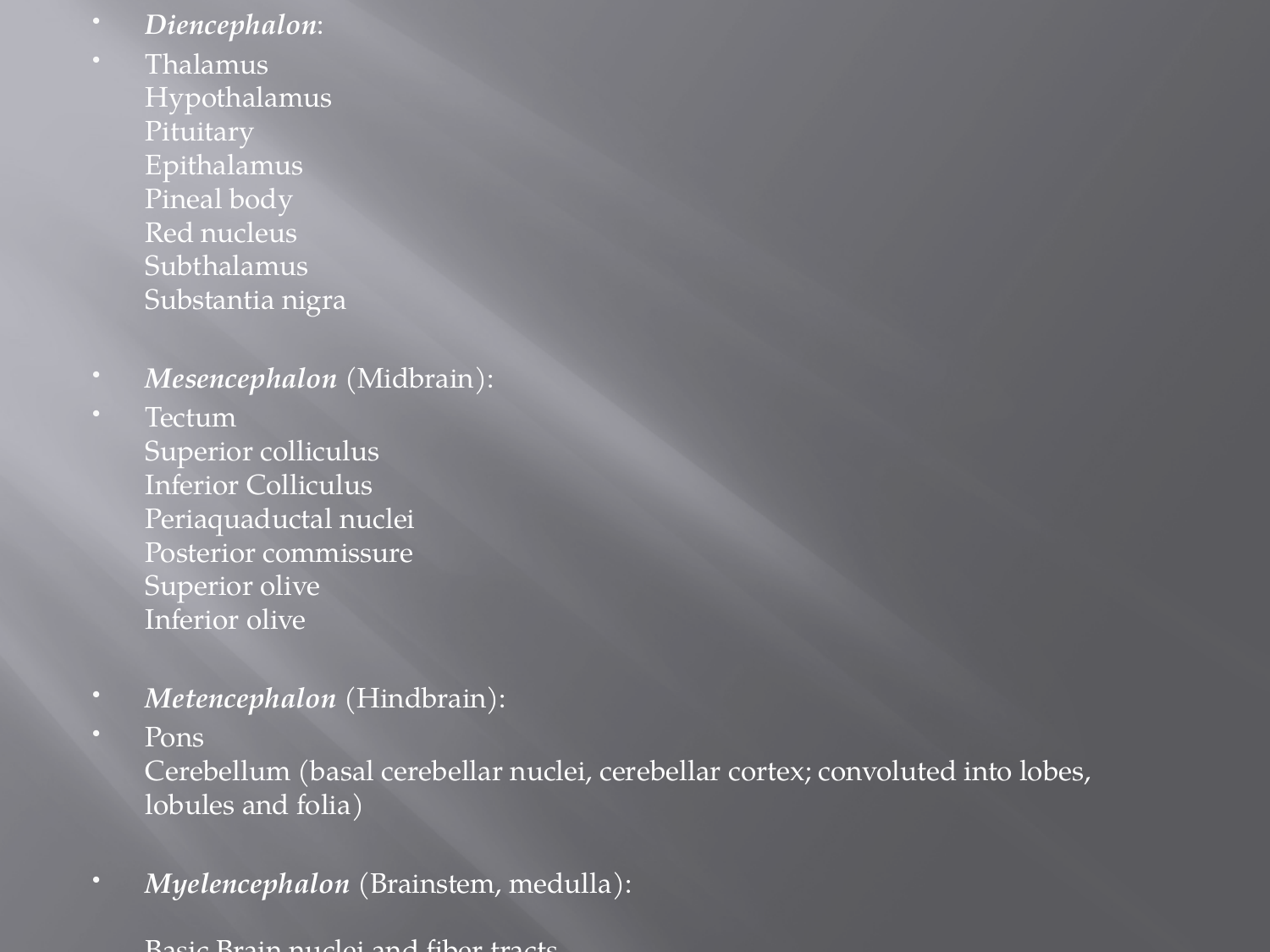

Diencephalon:
Thalamus
Hypothalamus
Pituitary
Epithalamus
Pineal body
Red nucleus
Subthalamus
Substantia nigra

Mesencephalon (Midbrain):
Tectum
Superior colliculus
Inferior Colliculus
Periaquaductal nuclei
Posterior commissure
Superior olive
Inferior olive

Metencephalon (Hindbrain):
Pons
Cerebellum (basal cerebellar nuclei, cerebellar cortex; convoluted into lobes, lobules and folia)

Myelencephalon (Brainstem, medulla):
Basic Brain nuclei and fiber tracts